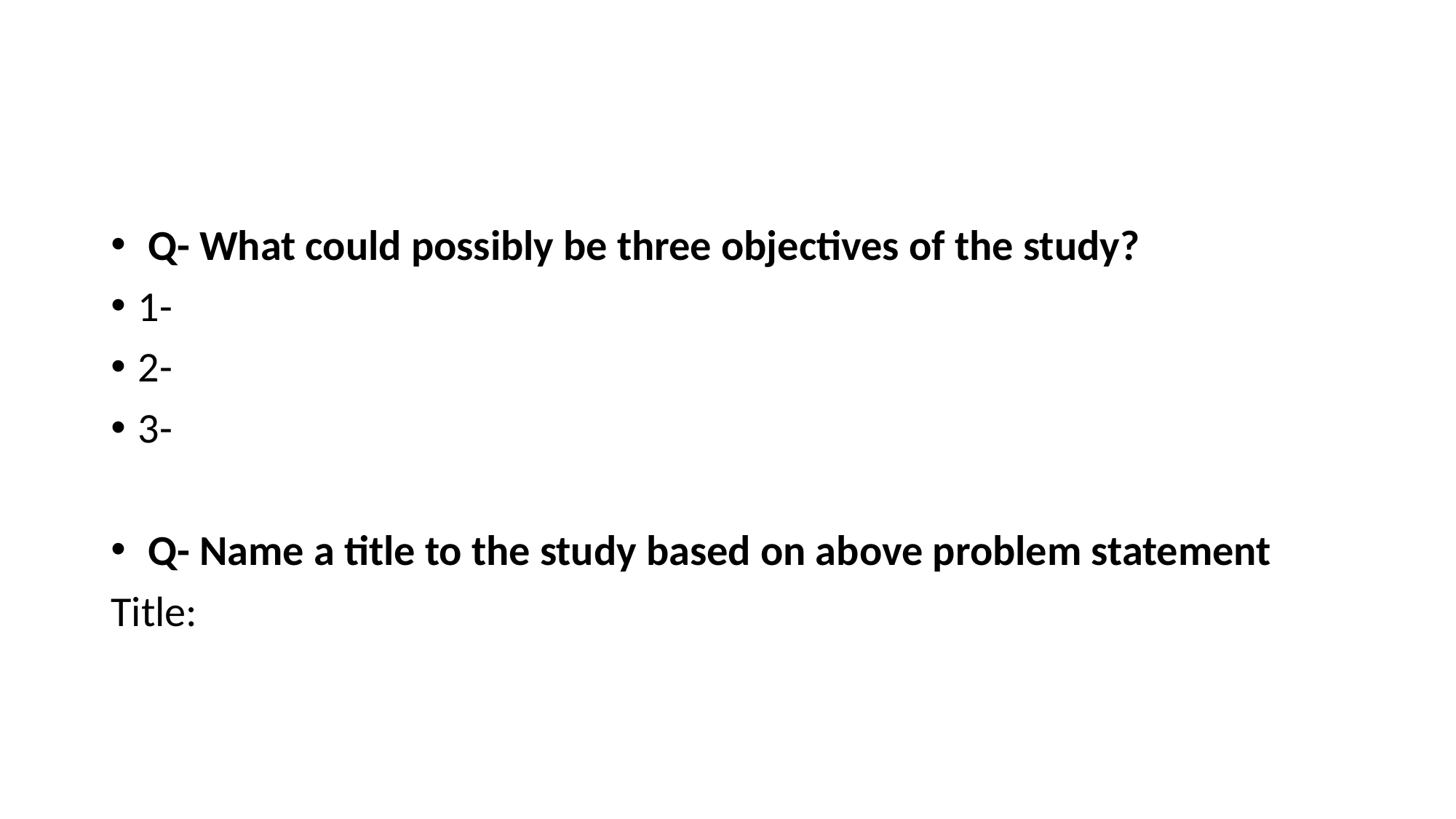

#
 Q- What could possibly be three objectives of the study?
1-
2-
3-

 Q- Name a title to the study based on above problem statement
Title: